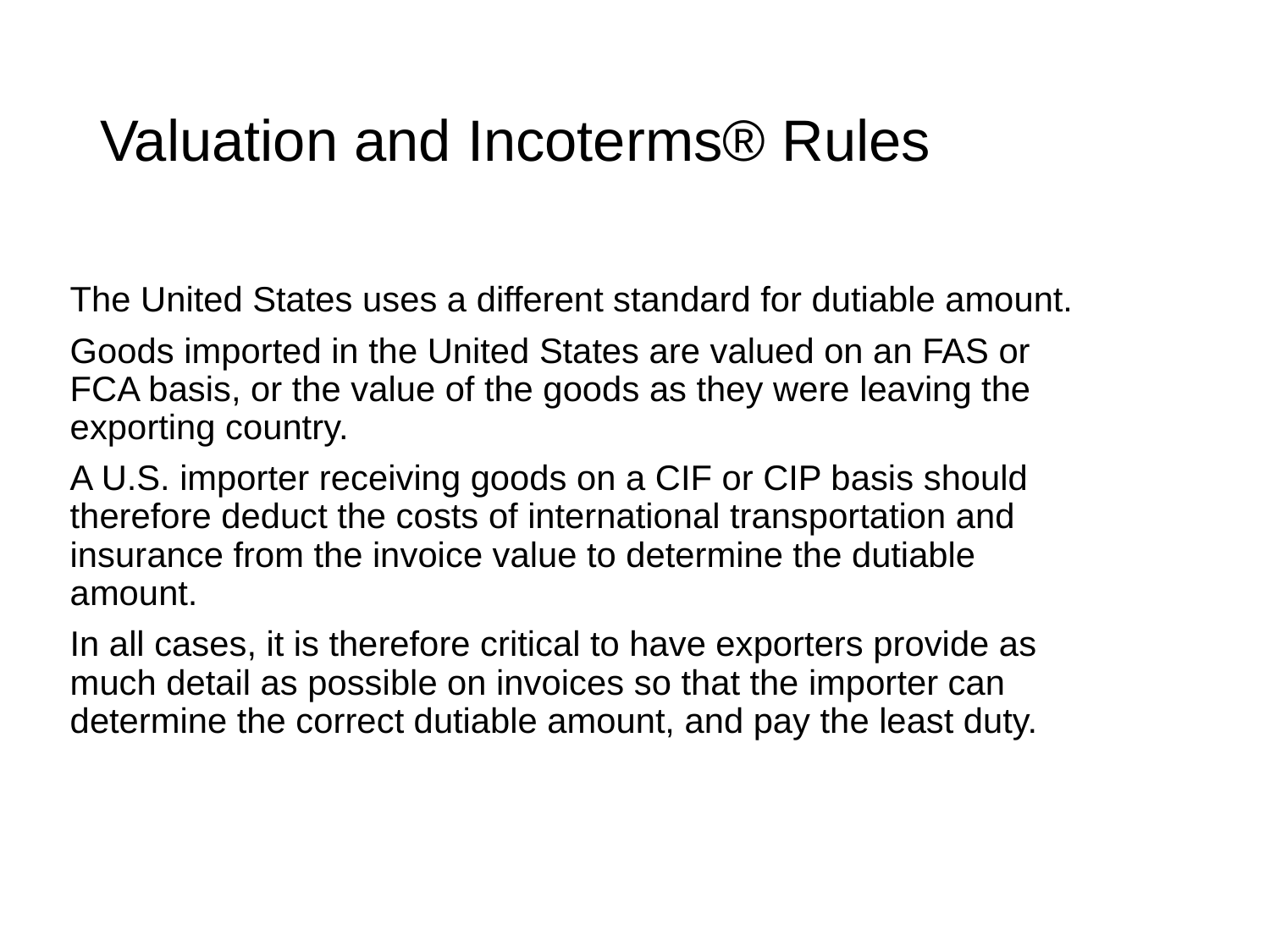

# Valuation and Incoterms® Rules
The United States uses a different standard for dutiable amount.
Goods imported in the United States are valued on an FAS or FCA basis, or the value of the goods as they were leaving the exporting country.
A U.S. importer receiving goods on a CIF or CIP basis should therefore deduct the costs of international transportation and insurance from the invoice value to determine the dutiable amount.
In all cases, it is therefore critical to have exporters provide as much detail as possible on invoices so that the importer can determine the correct dutiable amount, and pay the least duty.